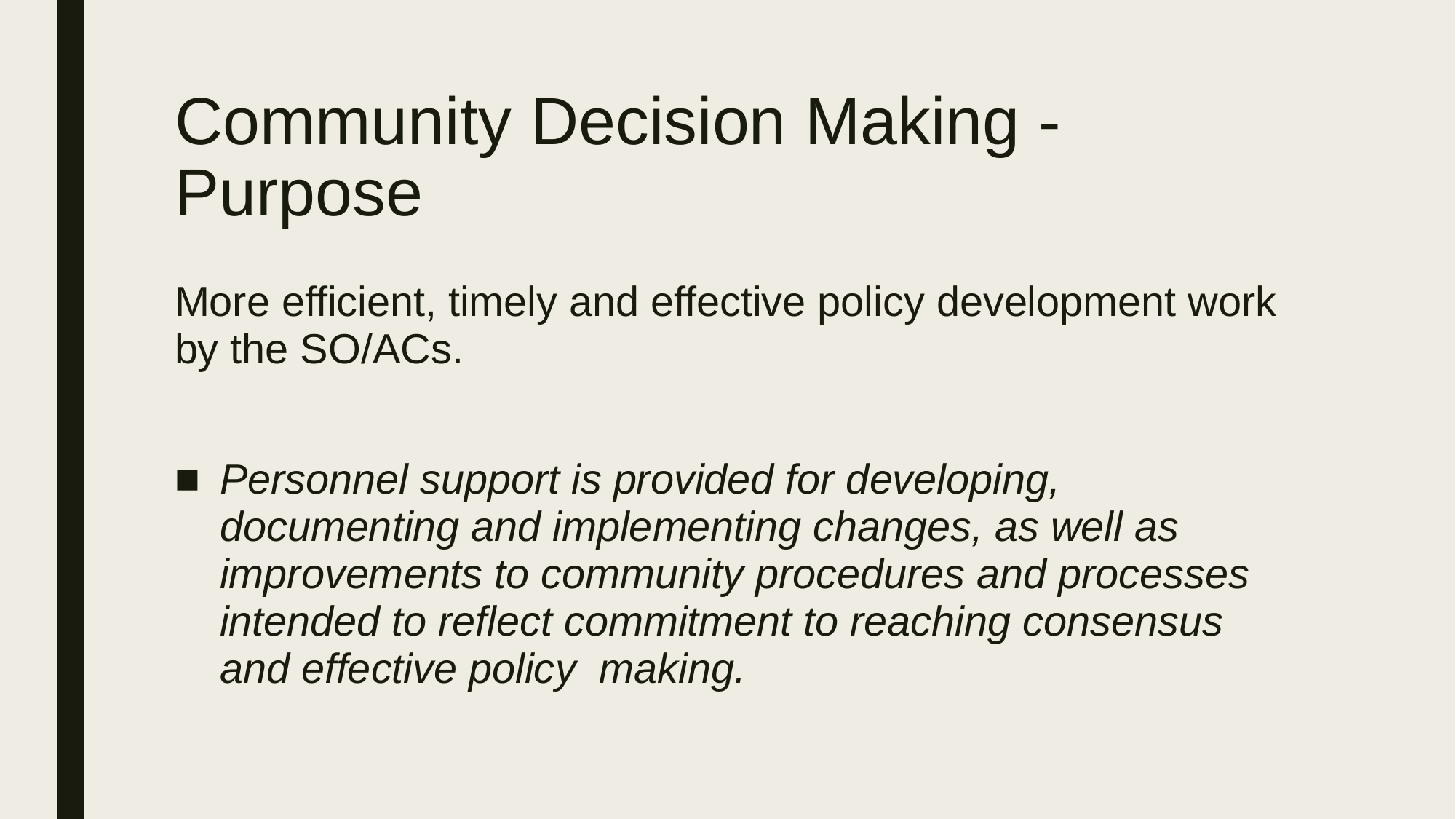

# Community Decision Making - Purpose
More efficient, timely and effective policy development work by the SO/ACs.

Personnel support is provided for developing, documenting and implementing changes, as well as improvements to community procedures and processes intended to reflect commitment to reaching consensus and effective policy  making.